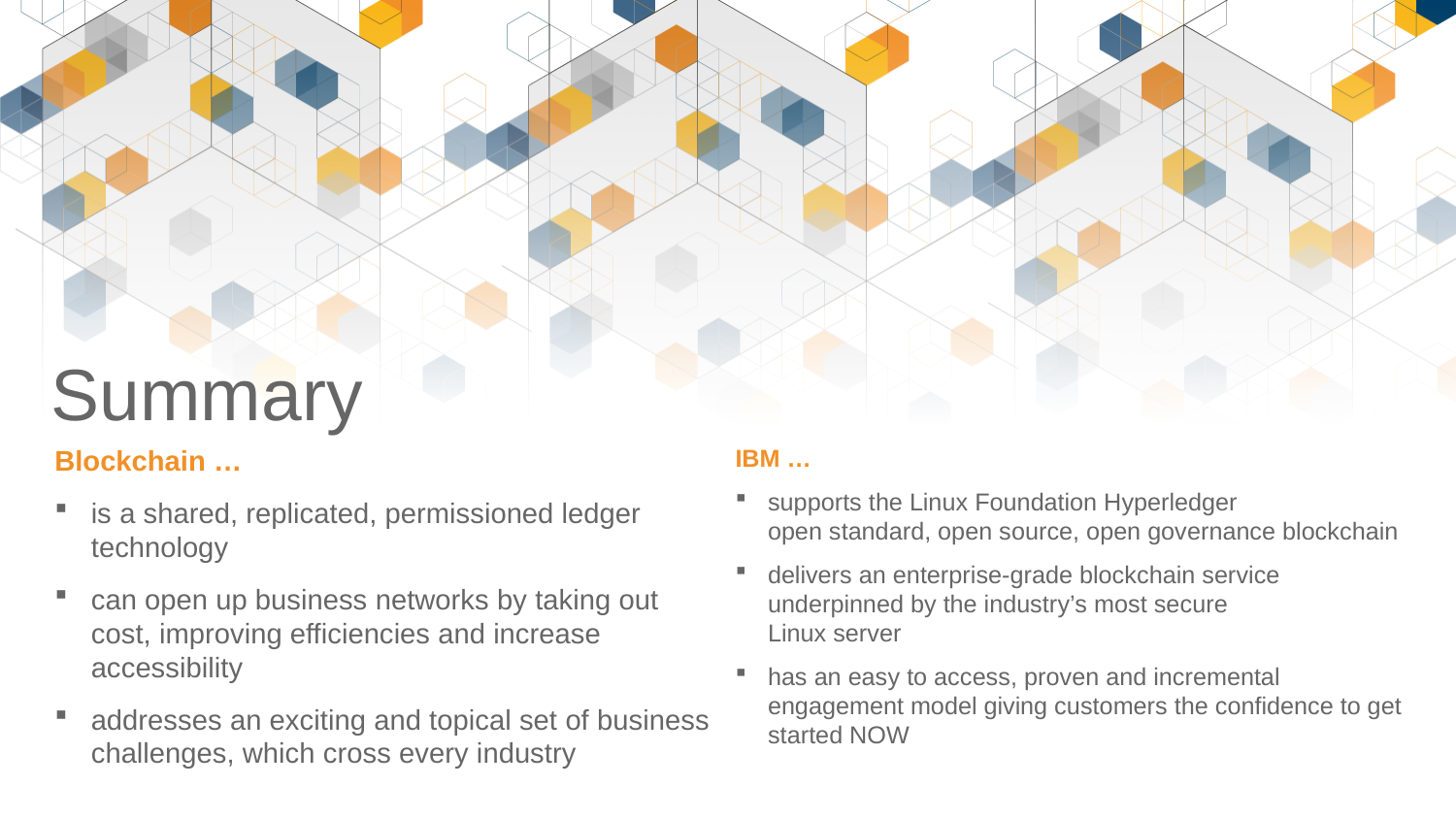

# Summary
Blockchain …
is a shared, replicated, permissioned ledger technology
can open up business networks by taking out cost, improving efficiencies and increase accessibility
addresses an exciting and topical set of business challenges, which cross every industry
IBM …
supports the Linux Foundation Hyperledger
open standard, open source, open governance blockchain
delivers an enterprise-grade blockchain service underpinned by the industry’s most secure
Linux server
has an easy to access, proven and incremental engagement model giving customers the confidence to get started NOW